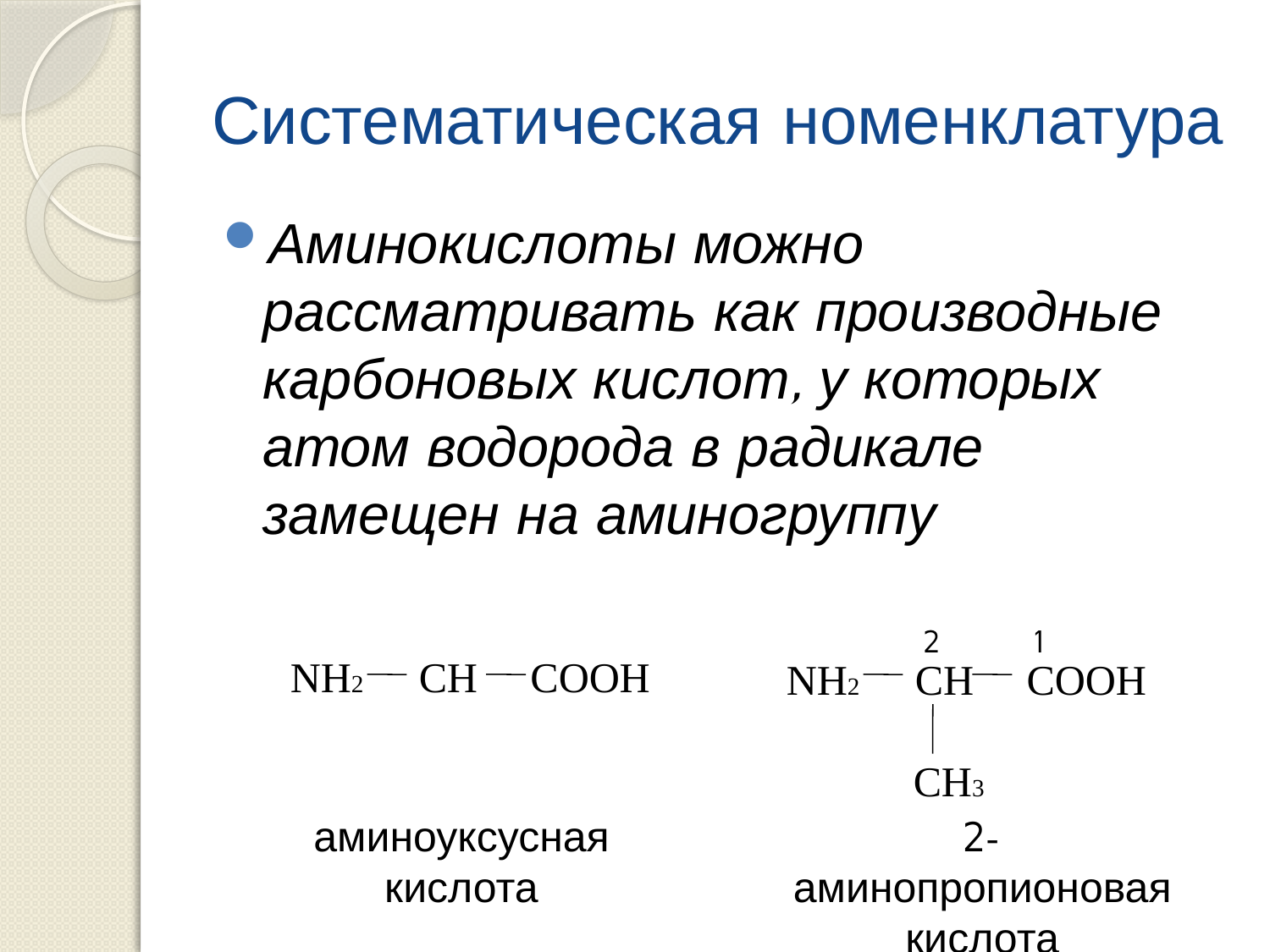

# Систематическая номенклатура
Аминокислоты можно рассматривать как производные карбоновых кислот, у которых атом водорода в радикале замещен на аминогруппу
2
1
NH2         CH     COOH

NH2         CH     COOH

            CH3
аминоуксусная кислота
2-аминопропионовая кислота